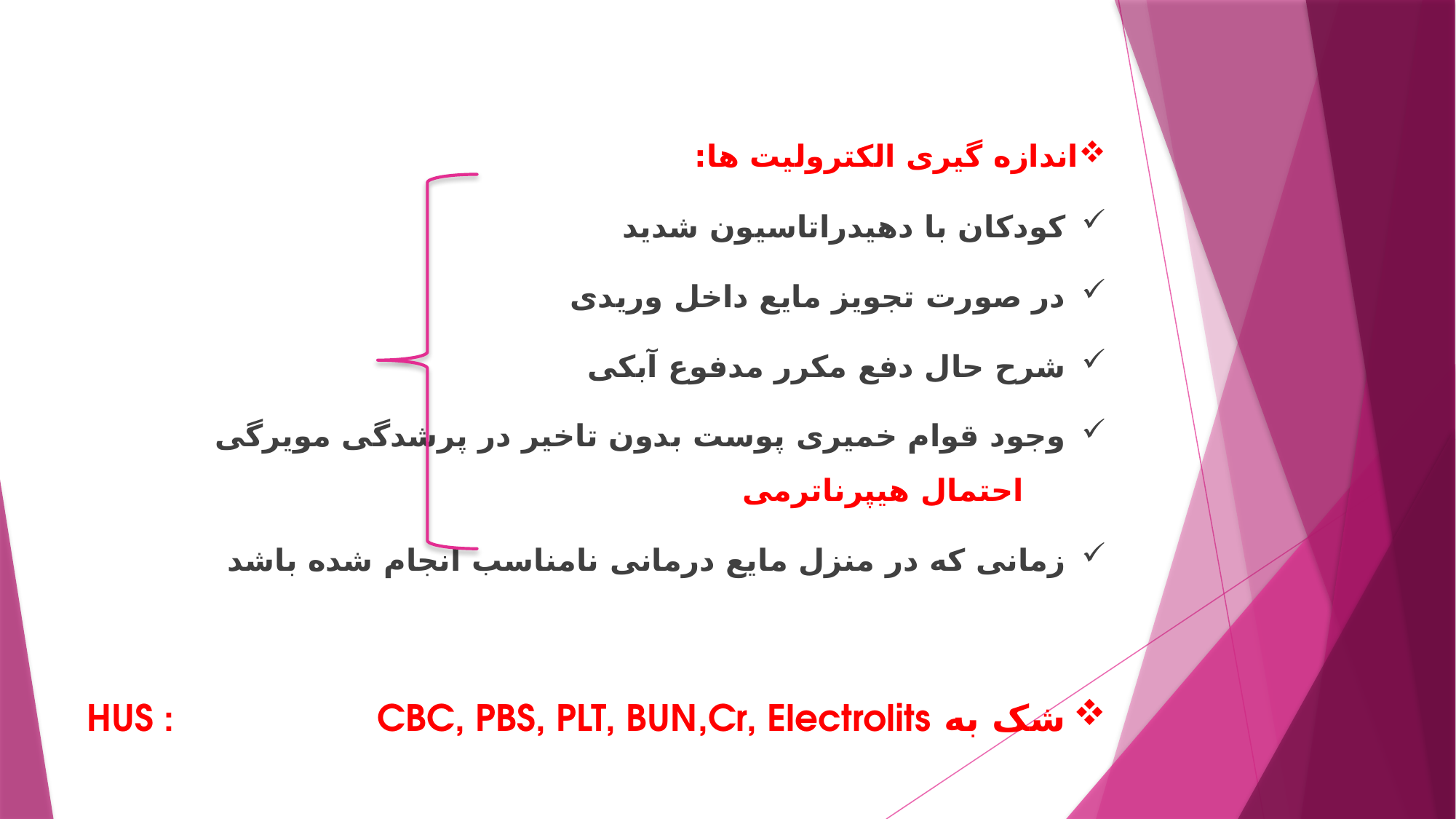

#
اندازه گیری الکترولیت ها:
کودکان با دهیدراتاسیون شدید
در صورت تجویز مایع داخل وریدی
شرح حال دفع مکرر مدفوع آبکی
وجود قوام خمیری پوست بدون تاخیر در پرشدگی مویرگی                             احتمال هیپرناترمی
زمانی که در منزل مایع درمانی نامناسب انجام شده باشد

شک به HUS :                    CBC, PBS, PLT, BUN,Cr, Electrolits